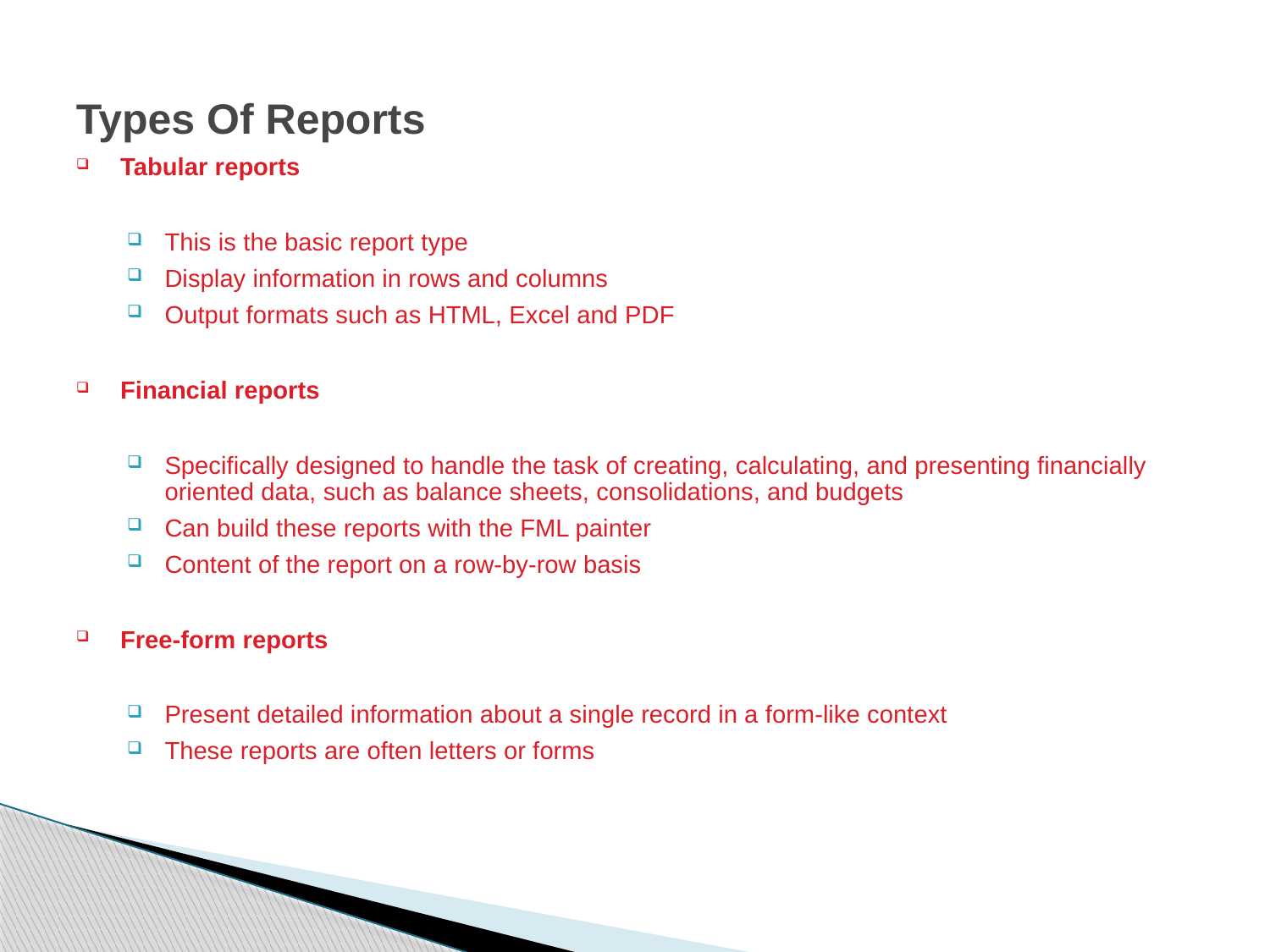

# Types Of Reports
Tabular reports

This is the basic report type
Display information in rows and columns
Output formats such as HTML, Excel and PDF

Financial reports

Specifically designed to handle the task of creating, calculating, and presenting financially oriented data, such as balance sheets, consolidations, and budgets
Can build these reports with the FML painter
Content of the report on a row-by-row basis

Free-form reports

Present detailed information about a single record in a form-like context
These reports are often letters or forms

17